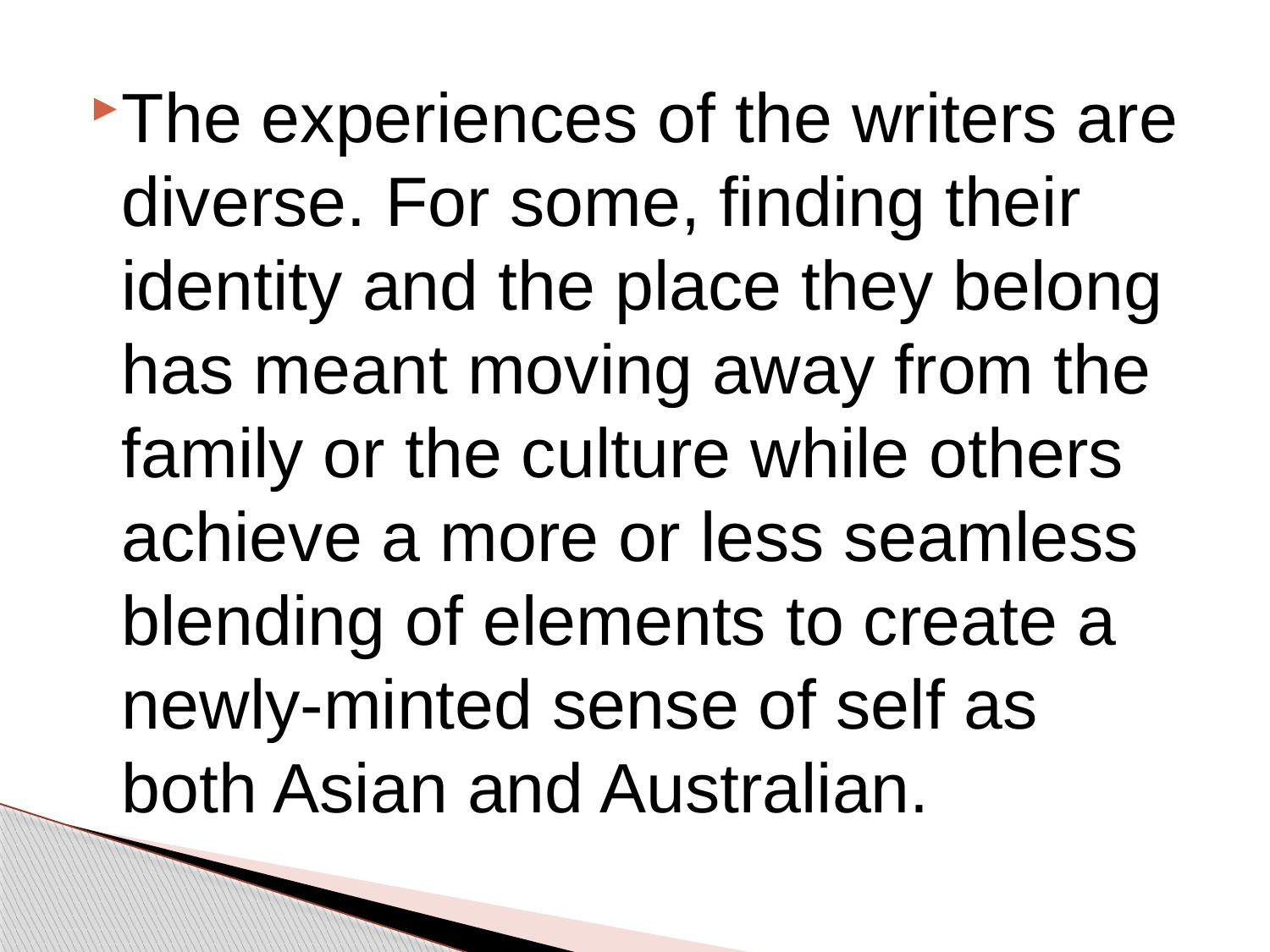

#
The experiences of the writers are diverse. For some, finding their identity and the place they belong has meant moving away from the family or the culture while others achieve a more or less seamless blending of elements to create a newly-minted sense of self as both Asian and Australian.